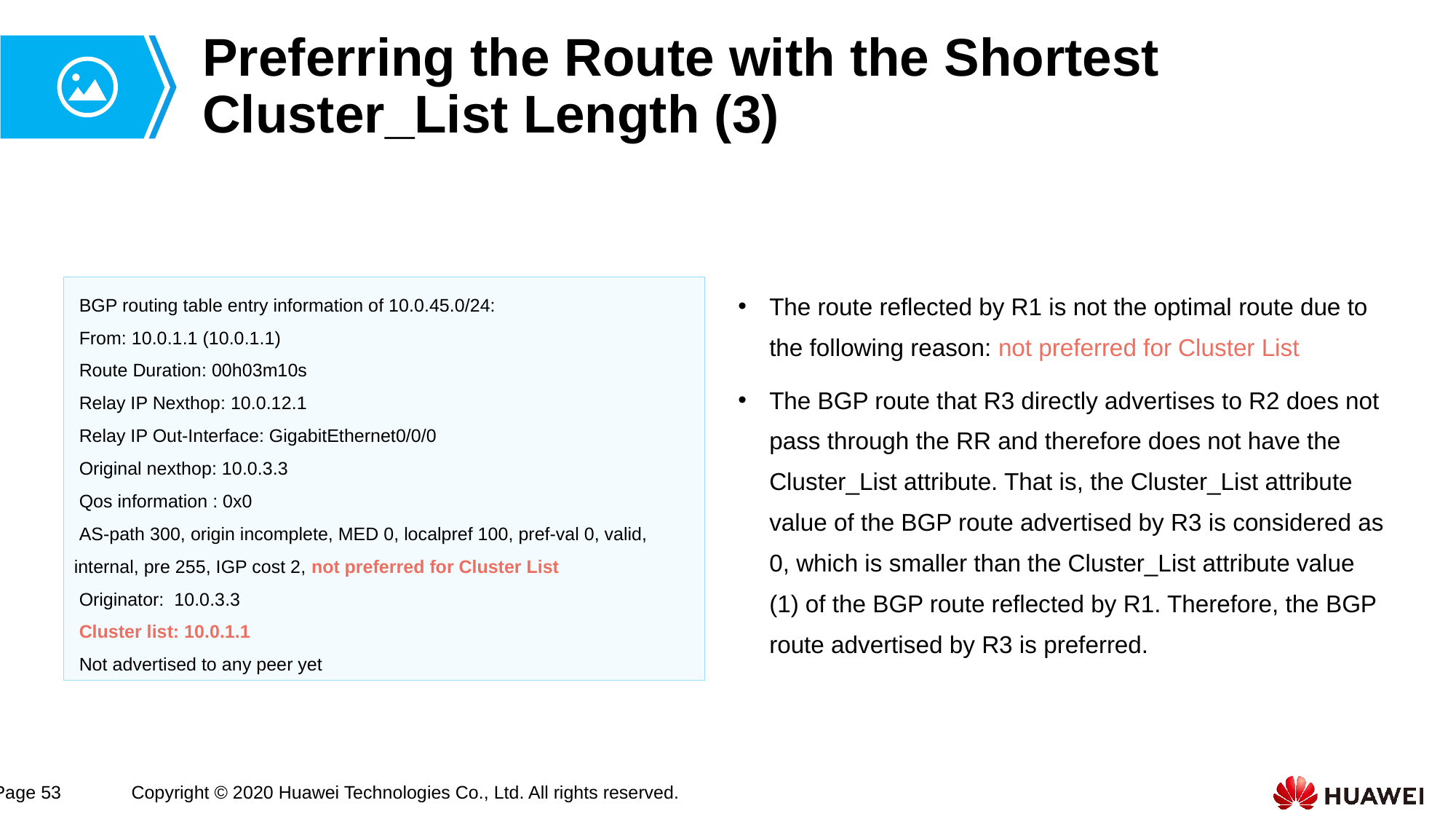

# Preferring the Route with the Shortest Cluster_List Length (3)
 BGP routing table entry information of 10.0.45.0/24:
 From: 10.0.1.1 (10.0.1.1)
 Route Duration: 00h03m10s
 Relay IP Nexthop: 10.0.12.1
 Relay IP Out-Interface: GigabitEthernet0/0/0
 Original nexthop: 10.0.3.3
 Qos information : 0x0
 AS-path 300, origin incomplete, MED 0, localpref 100, pref-val 0, valid, internal, pre 255, IGP cost 2, not preferred for Cluster List
 Originator:  10.0.3.3
 Cluster list: 10.0.1.1
 Not advertised to any peer yet
The route reflected by R1 is not the optimal route due to the following reason: not preferred for Cluster List
The BGP route that R3 directly advertises to R2 does not pass through the RR and therefore does not have the Cluster_List attribute. That is, the Cluster_List attribute value of the BGP route advertised by R3 is considered as 0, which is smaller than the Cluster_List attribute value (1) of the BGP route reflected by R1. Therefore, the BGP route advertised by R3 is preferred.